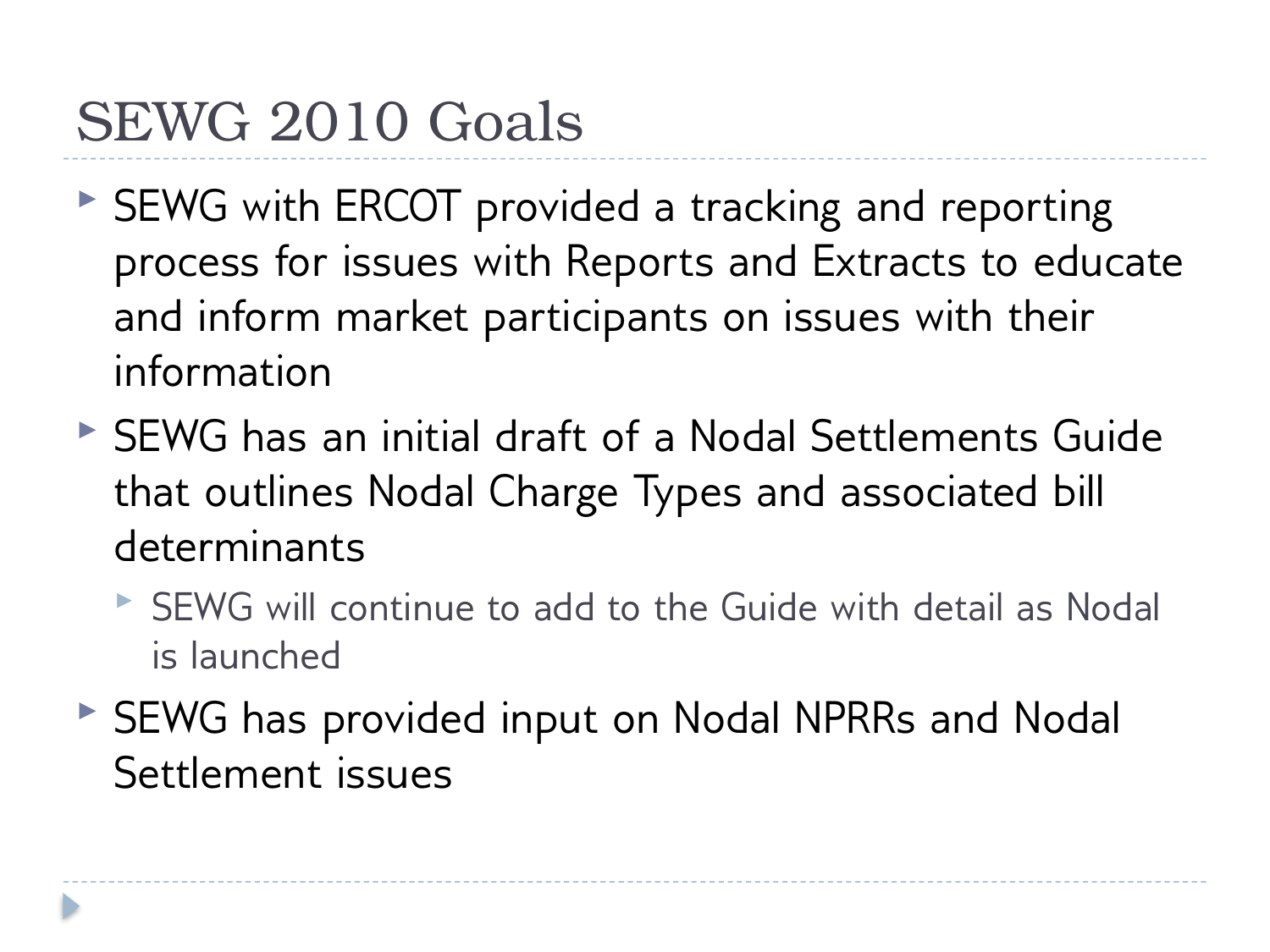

# SEWG 2010 Goals
SEWG with ERCOT provided a tracking and reporting process for issues with Reports and Extracts to educate and inform market participants on issues with their information
SEWG has an initial draft of a Nodal Settlements Guide that outlines Nodal Charge Types and associated bill determinants
SEWG will continue to add to the Guide with detail as Nodal is launched
SEWG has provided input on Nodal NPRRs and Nodal Settlement issues